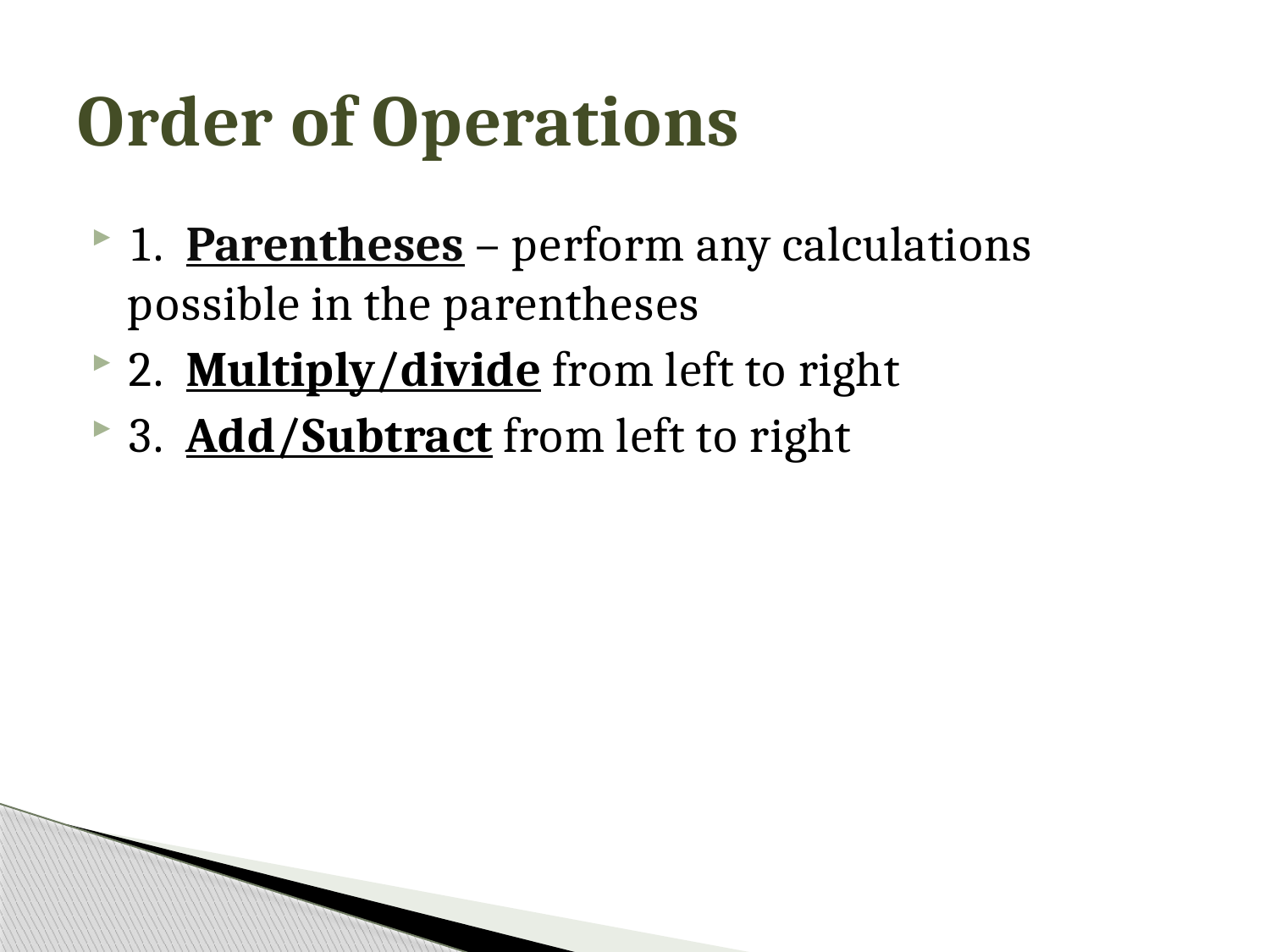

# Order of Operations
1.  Parentheses – perform any calculations possible in the parentheses
2.  Multiply/divide from left to right
3.  Add/Subtract from left to right